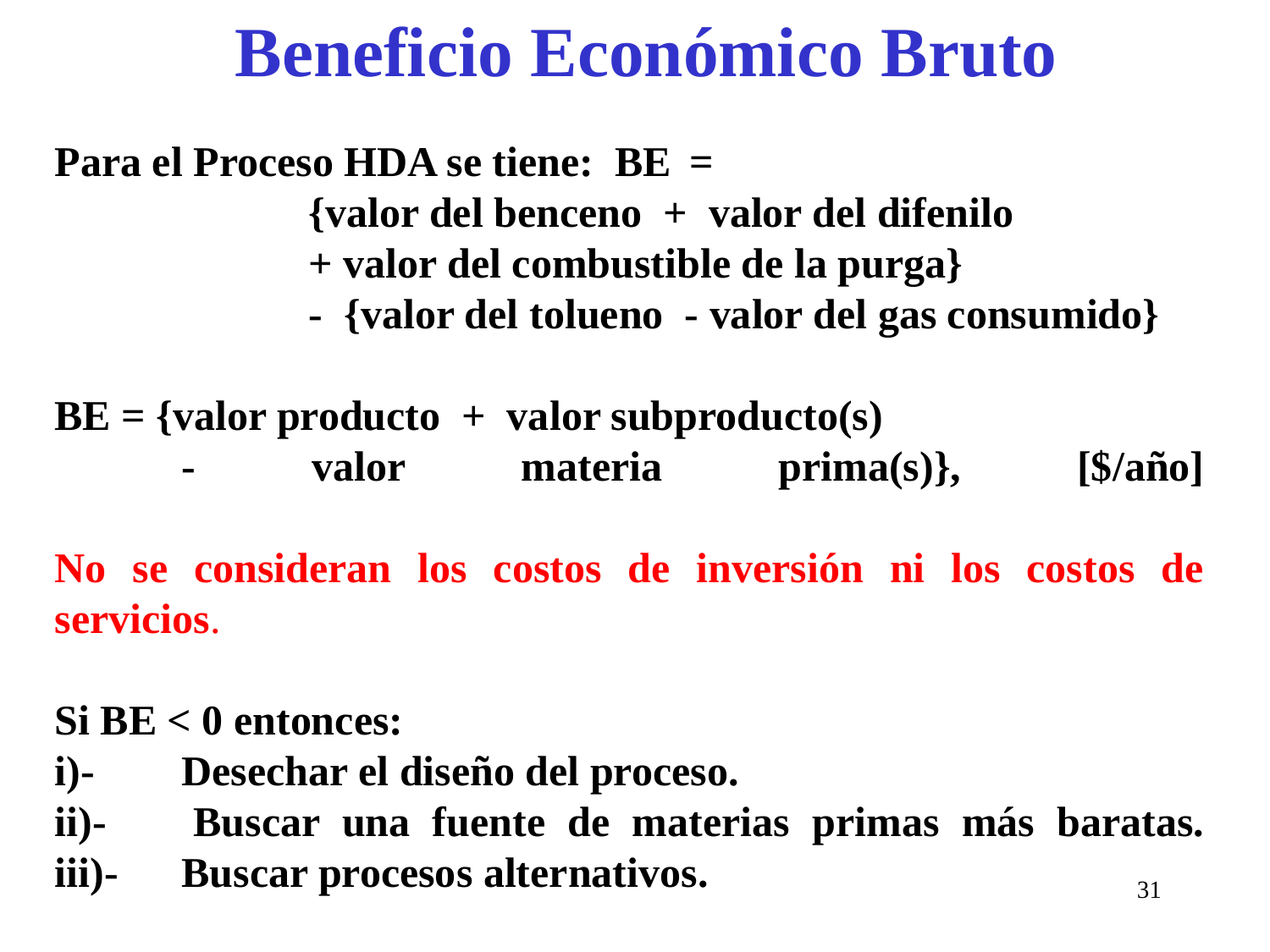

Beneficio Económico Bruto
Para el Proceso HDA se tiene:  BE	=
		{valor del benceno  +  valor del difenilo
		+ valor del combustible de la purga}
		-  {valor del tolueno  - valor del gas consumido}

BE = {valor producto  +  valor subproducto(s)
	- valor materia prima(s)}, [$/año]
No se consideran los costos de inversión ni los costos de servicios.
Si BE < 0 entonces:
i)-	Desechar el diseño del proceso.
ii)- 	Buscar una fuente de materias primas más baratas.
iii)-	Buscar procesos alternativos.

#
31